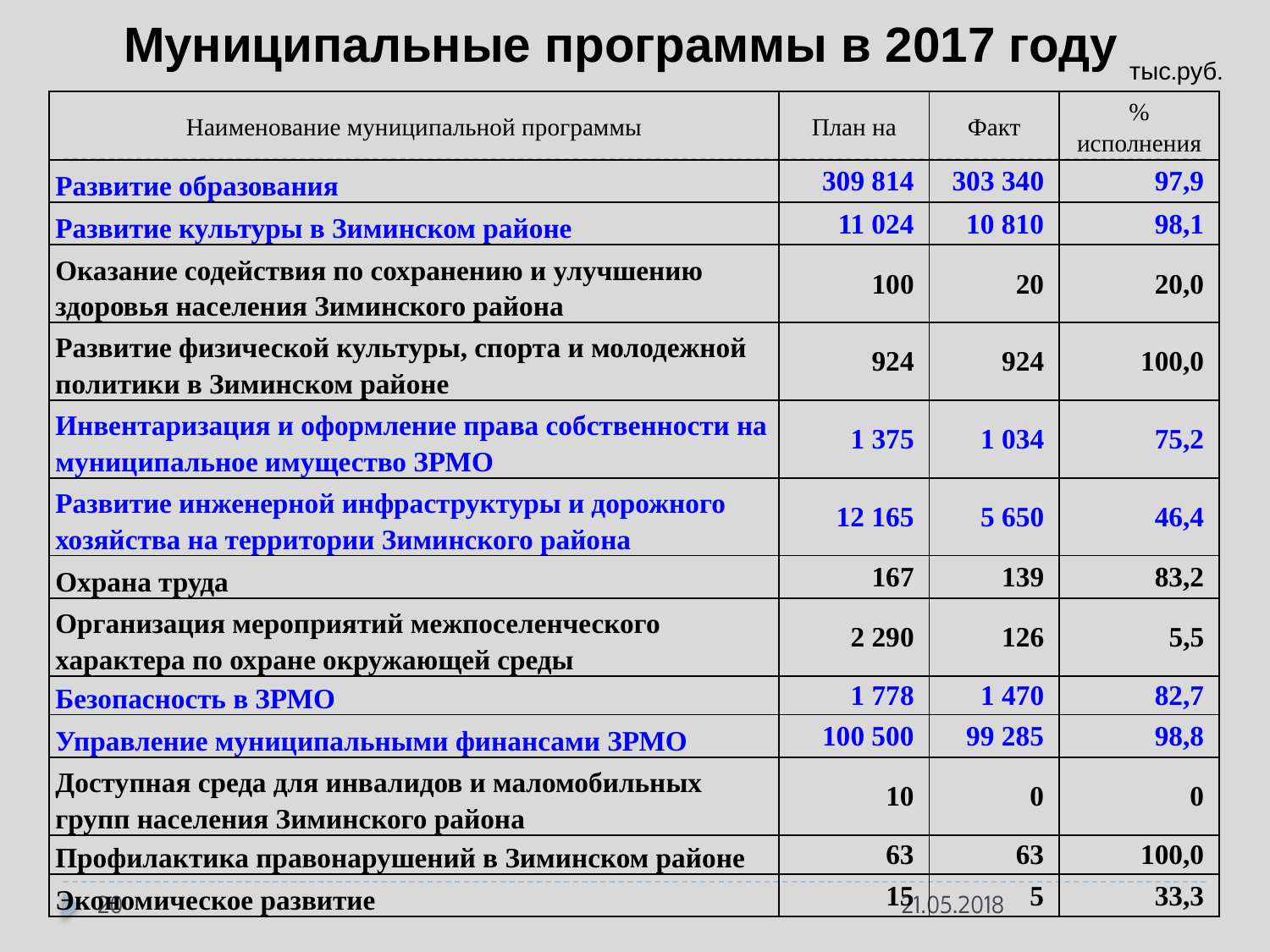

# Муниципальные программы в 2017 году
тыс.руб.
| Наименование муниципальной программы | План на | Факт | % исполнения |
| --- | --- | --- | --- |
| Развитие образования | 309 814 | 303 340 | 97,9 |
| Развитие культуры в Зиминском районе | 11 024 | 10 810 | 98,1 |
| Оказание содействия по сохранению и улучшению здоровья населения Зиминского района | 100 | 20 | 20,0 |
| Развитие физической культуры, спорта и молодежной политики в Зиминском районе | 924 | 924 | 100,0 |
| Инвентаризация и оформление права собственности на муниципальное имущество ЗРМО | 1 375 | 1 034 | 75,2 |
| Развитие инженерной инфраструктуры и дорожного хозяйства на территории Зиминского района | 12 165 | 5 650 | 46,4 |
| Охрана труда | 167 | 139 | 83,2 |
| Организация мероприятий межпоселенческого характера по охране окружающей среды | 2 290 | 126 | 5,5 |
| Безопасность в ЗРМО | 1 778 | 1 470 | 82,7 |
| Управление муниципальными финансами ЗРМО | 100 500 | 99 285 | 98,8 |
| Доступная среда для инвалидов и маломобильных групп населения Зиминского района | 10 | 0 | 0 |
| Профилактика правонарушений в Зиминском районе | 63 | 63 | 100,0 |
| Экономическое развитие | 15 | 5 | 33,3 |
20
21.05.2018